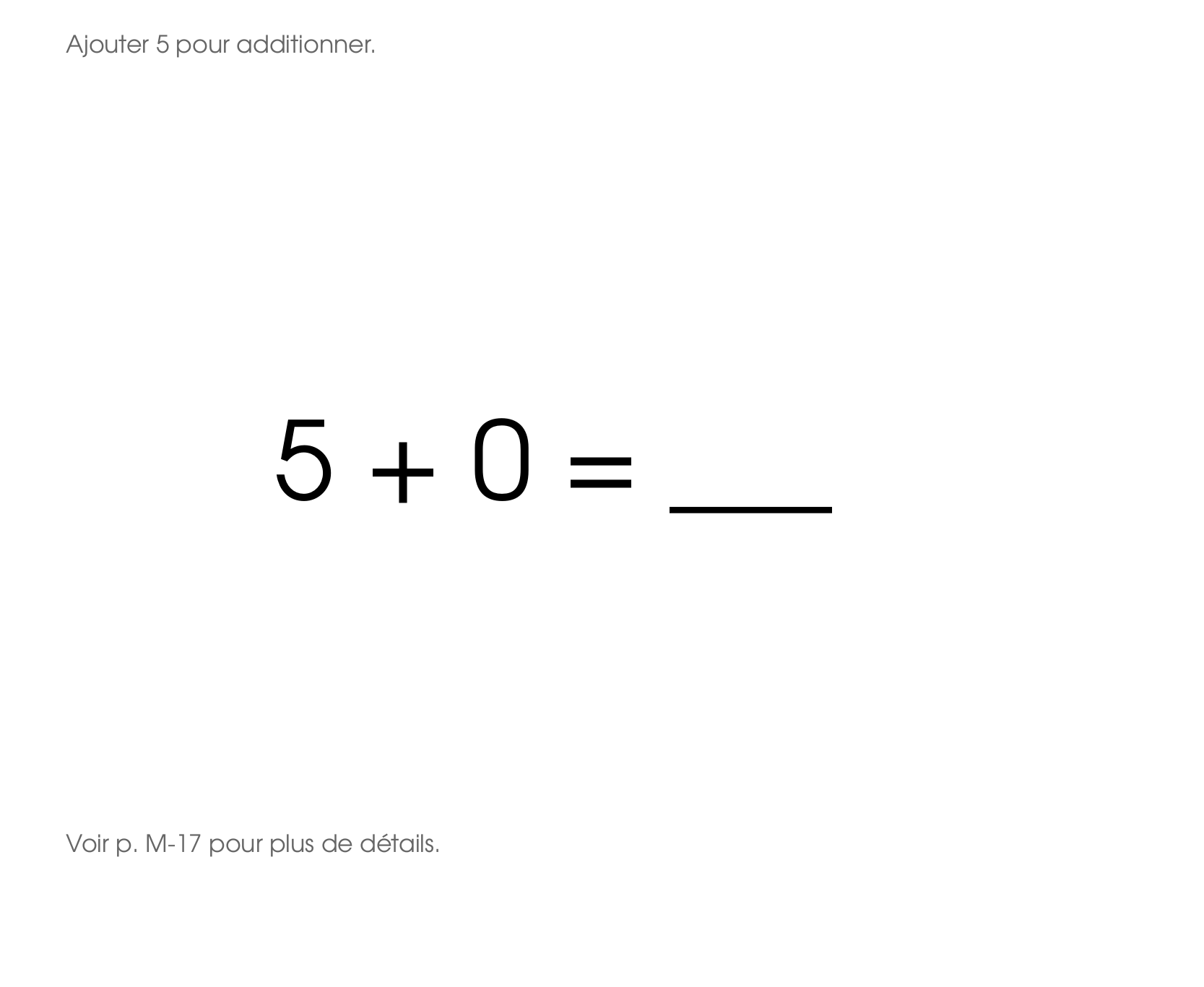

Ajouter 5 pour additionner.
5 + 0 = ___
Voir p. M-17 pour plus de détails.